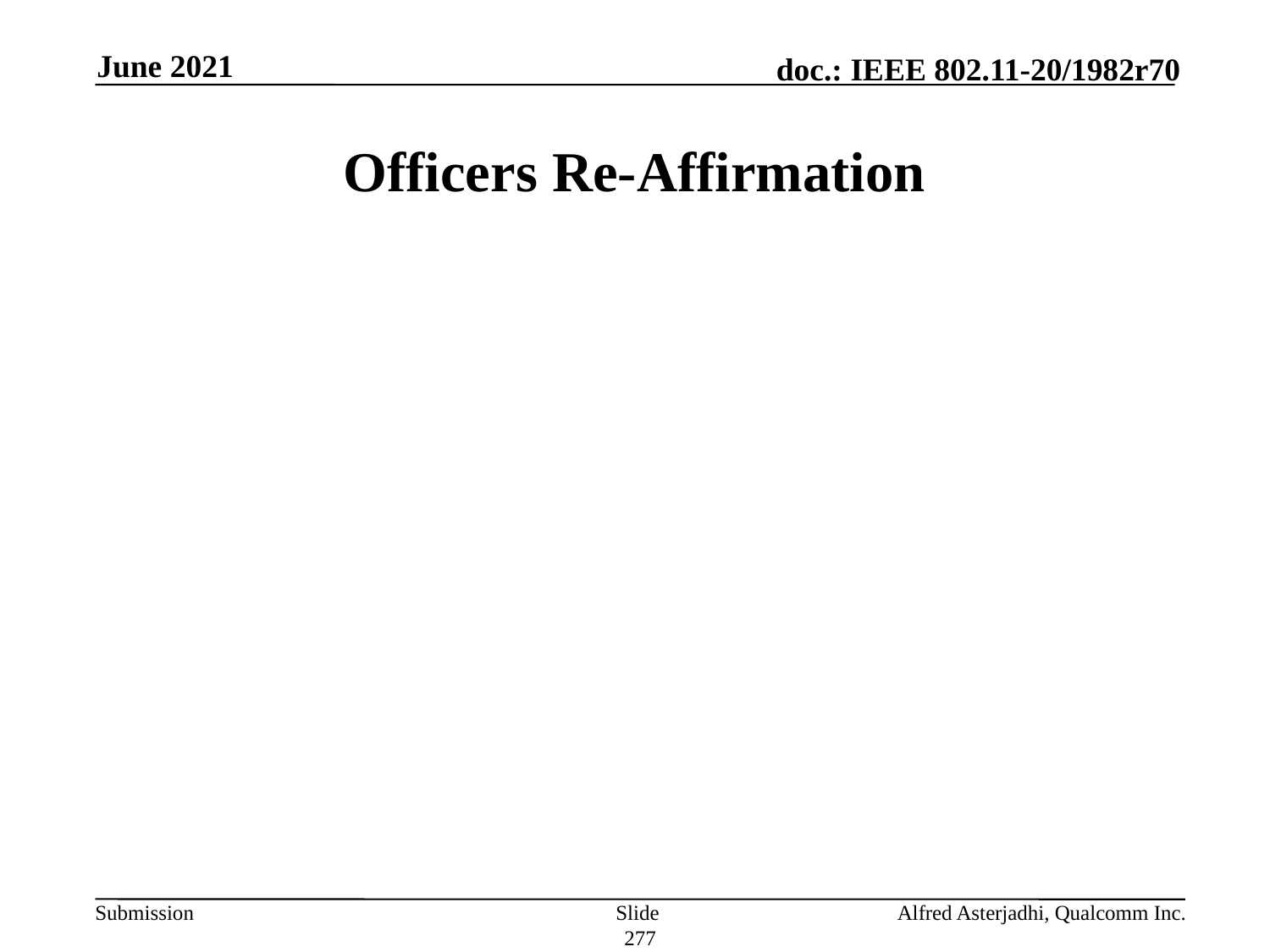

June 2021
# Officers Re-Affirmation

Slide 277
Alfred Asterjadhi, Qualcomm Inc.